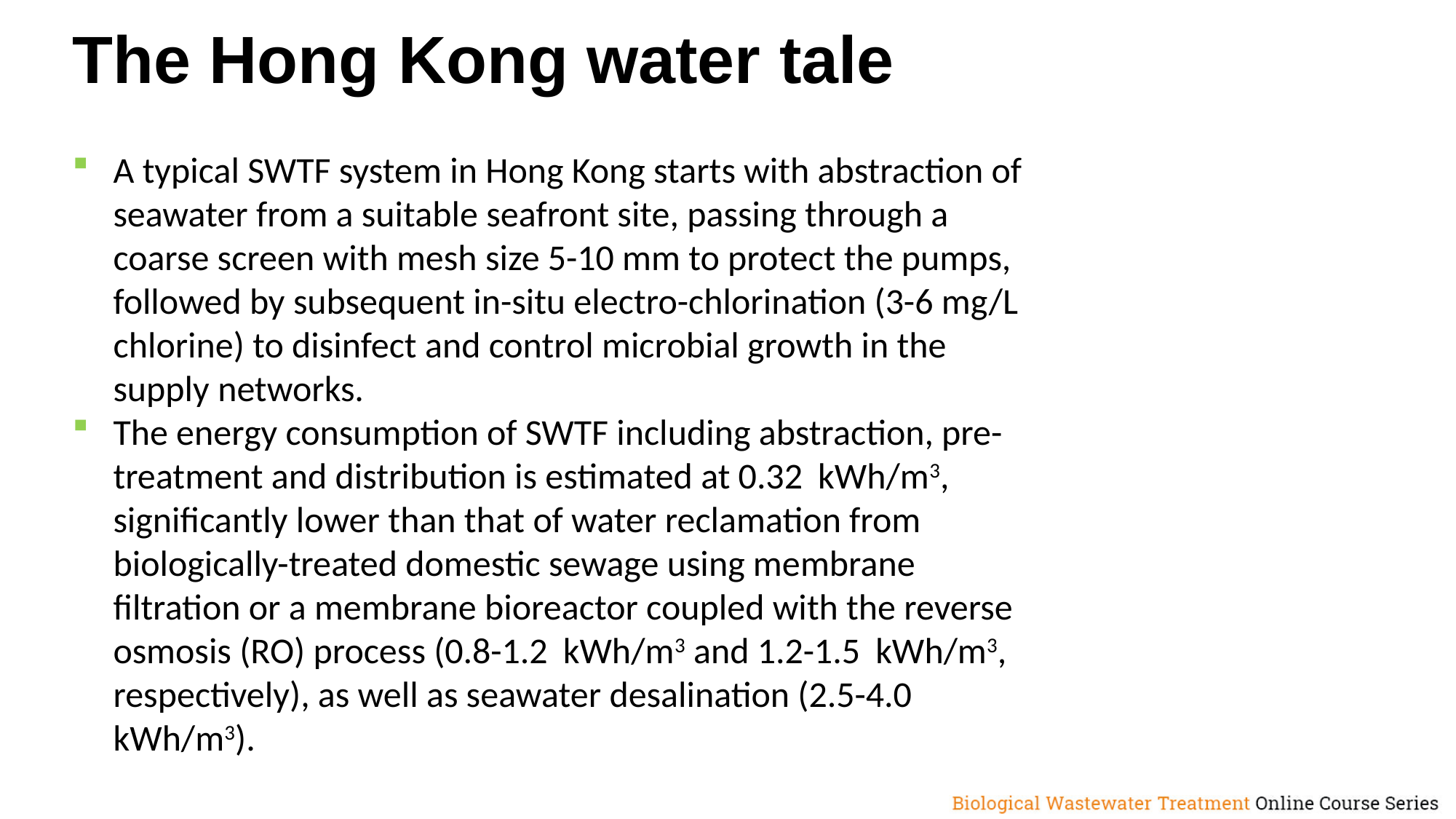

The Hong Kong water tale
A typical SWTF system in Hong Kong starts with abstraction of seawater from a suitable seafront site, passing through a coarse screen with mesh size 5-10 mm to protect the pumps, followed by subsequent in-situ electro-chlorination (3-6 mg/L chlorine) to disinfect and control microbial growth in the supply networks.
The energy consumption of SWTF including abstraction, pre-treatment and distribution is estimated at 0.32  kWh/m3, significantly lower than that of water reclamation from biologically-treated domestic sewage using membrane filtration or a membrane bioreactor coupled with the reverse osmosis (RO) process (0.8-1.2  kWh/m3 and 1.2-1.5  kWh/m3, respectively), as well as seawater desalination (2.5-4.0 kWh/m3).